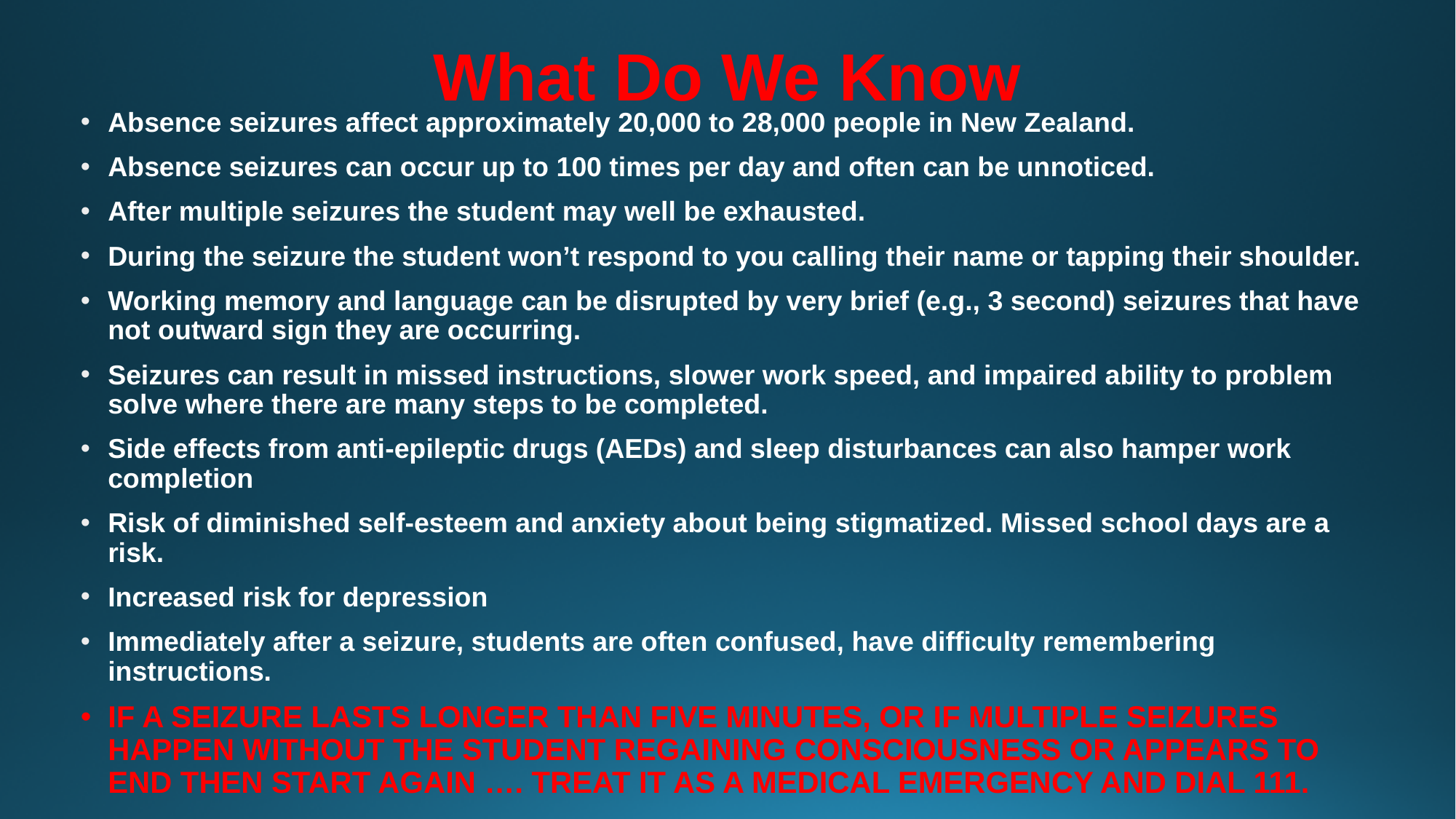

# What Do We Know
Absence seizures affect approximately 20,000 to 28,000 people in New Zealand.
Absence seizures can occur up to 100 times per day and often can be unnoticed.
After multiple seizures the student may well be exhausted.
During the seizure the student won’t respond to you calling their name or tapping their shoulder.
Working memory and language can be disrupted by very brief (e.g., 3 second) seizures that have not outward sign they are occurring.
Seizures can result in missed instructions, slower work speed, and impaired ability to problem solve where there are many steps to be completed.
Side effects from anti-epileptic drugs (AEDs) and sleep disturbances can also hamper work completion
Risk of diminished self-esteem and anxiety about being stigmatized. Missed school days are a risk.
Increased risk for depression
Immediately after a seizure, students are often confused, have difficulty remembering instructions.
IF A SEIZURE LASTS LONGER THAN FIVE MINUTES, OR IF MULTIPLE SEIZURES HAPPEN WITHOUT THE STUDENT REGAINING CONSCIOUSNESS OR APPEARS TO END THEN START AGAIN …. TREAT IT AS A MEDICAL EMERGENCY AND DIAL 111.